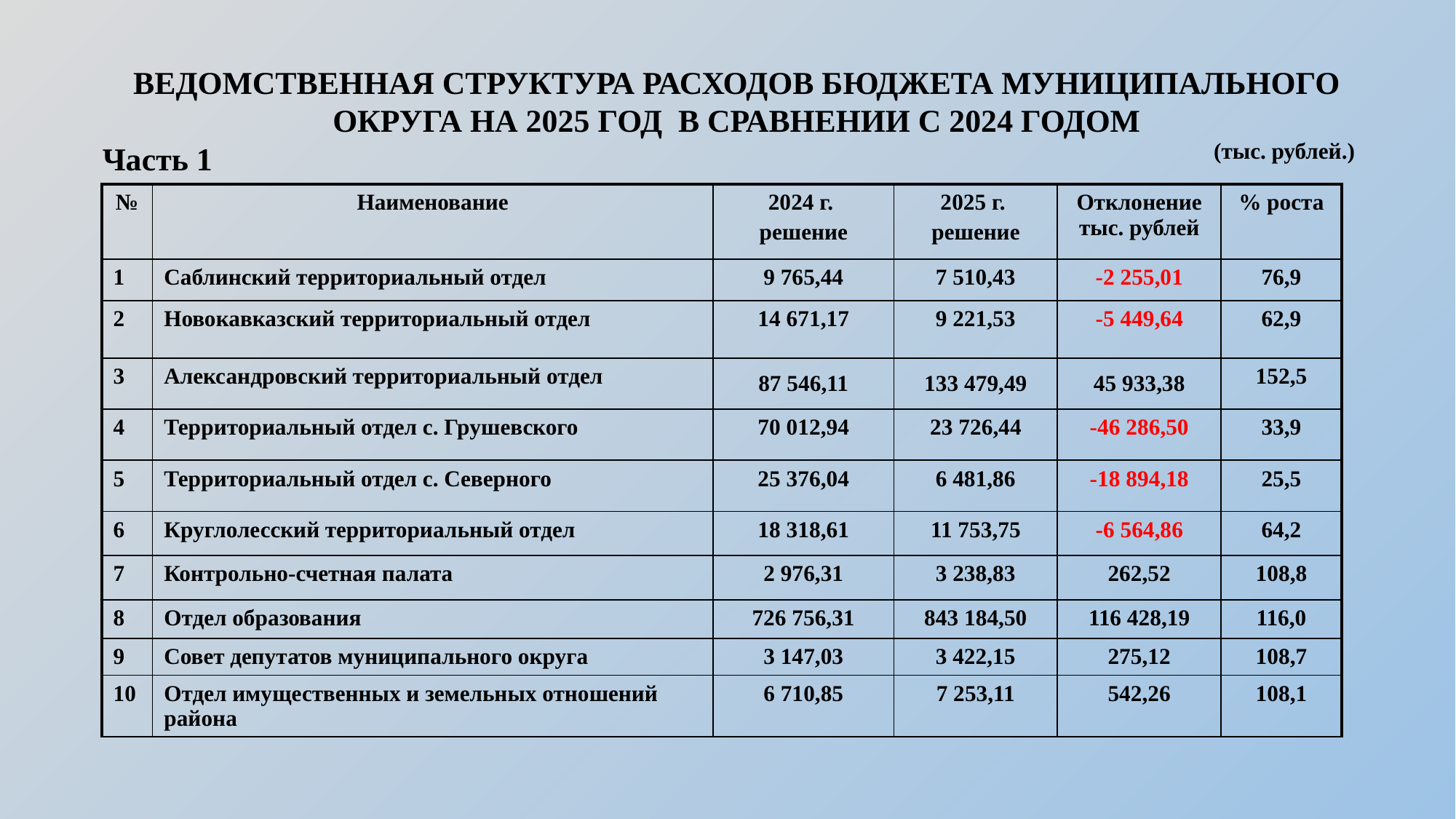

ВЕДОМСТВЕННАЯ СТРУКТУРА РАСХОДОВ БЮДЖЕТА МУНИЦИПАЛЬНОГО ОКРУГА НА 2025 ГОД  В СРАВНЕНИИ С 2024 ГОДОМ
Часть 1
(тыс. рублей.)
| № | Наименование | 2024 г. решение | 2025 г. решение | Отклонение тыс. рублей | % роста |
| --- | --- | --- | --- | --- | --- |
| 1 | Саблинский территориальный отдел | 9 765,44 | 7 510,43 | -2 255,01 | 76,9 |
| 2 | Новокавказский территориальный отдел | 14 671,17 | 9 221,53 | -5 449,64 | 62,9 |
| 3 | Александровский территориальный отдел | 87 546,11 | 133 479,49 | 45 933,38 | 152,5 |
| 4 | Территориальный отдел с. Грушевского | 70 012,94 | 23 726,44 | -46 286,50 | 33,9 |
| 5 | Территориальный отдел с. Северного | 25 376,04 | 6 481,86 | -18 894,18 | 25,5 |
| 6 | Круглолесский территориальный отдел | 18 318,61 | 11 753,75 | -6 564,86 | 64,2 |
| 7 | Контрольно-счетная палата | 2 976,31 | 3 238,83 | 262,52 | 108,8 |
| 8 | Отдел образования | 726 756,31 | 843 184,50 | 116 428,19 | 116,0 |
| 9 | Совет депутатов муниципального округа | 3 147,03 | 3 422,15 | 275,12 | 108,7 |
| 10 | Отдел имущественных и земельных отношений района | 6 710,85 | 7 253,11 | 542,26 | 108,1 |